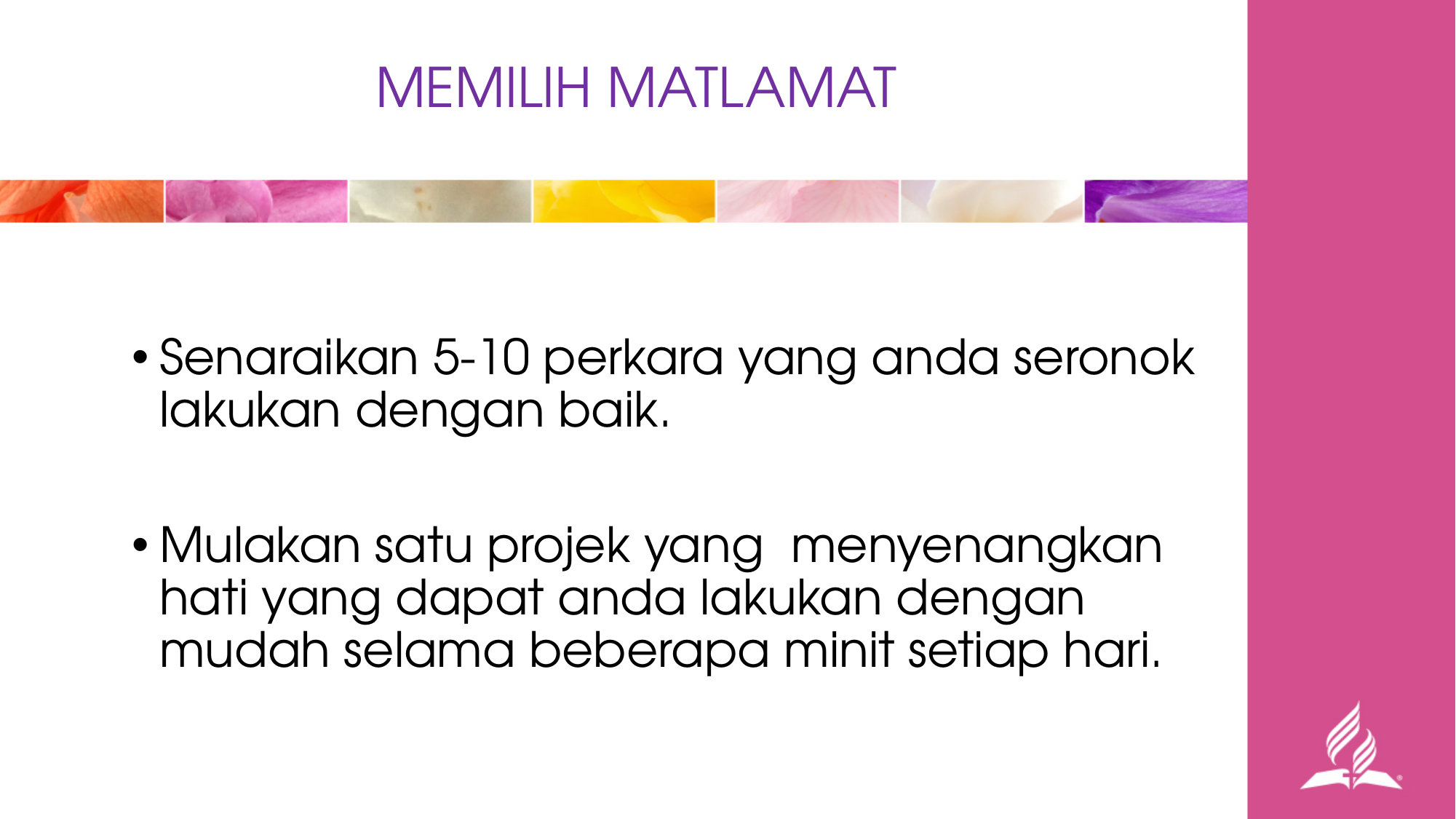

# MEMILIH MATLAMAT
Senaraikan 5-10 perkara yang anda seronok lakukan dengan baik.

Mulakan satu projek yang  menyenangkan hati yang dapat anda lakukan dengan mudah selama beberapa minit setiap hari.